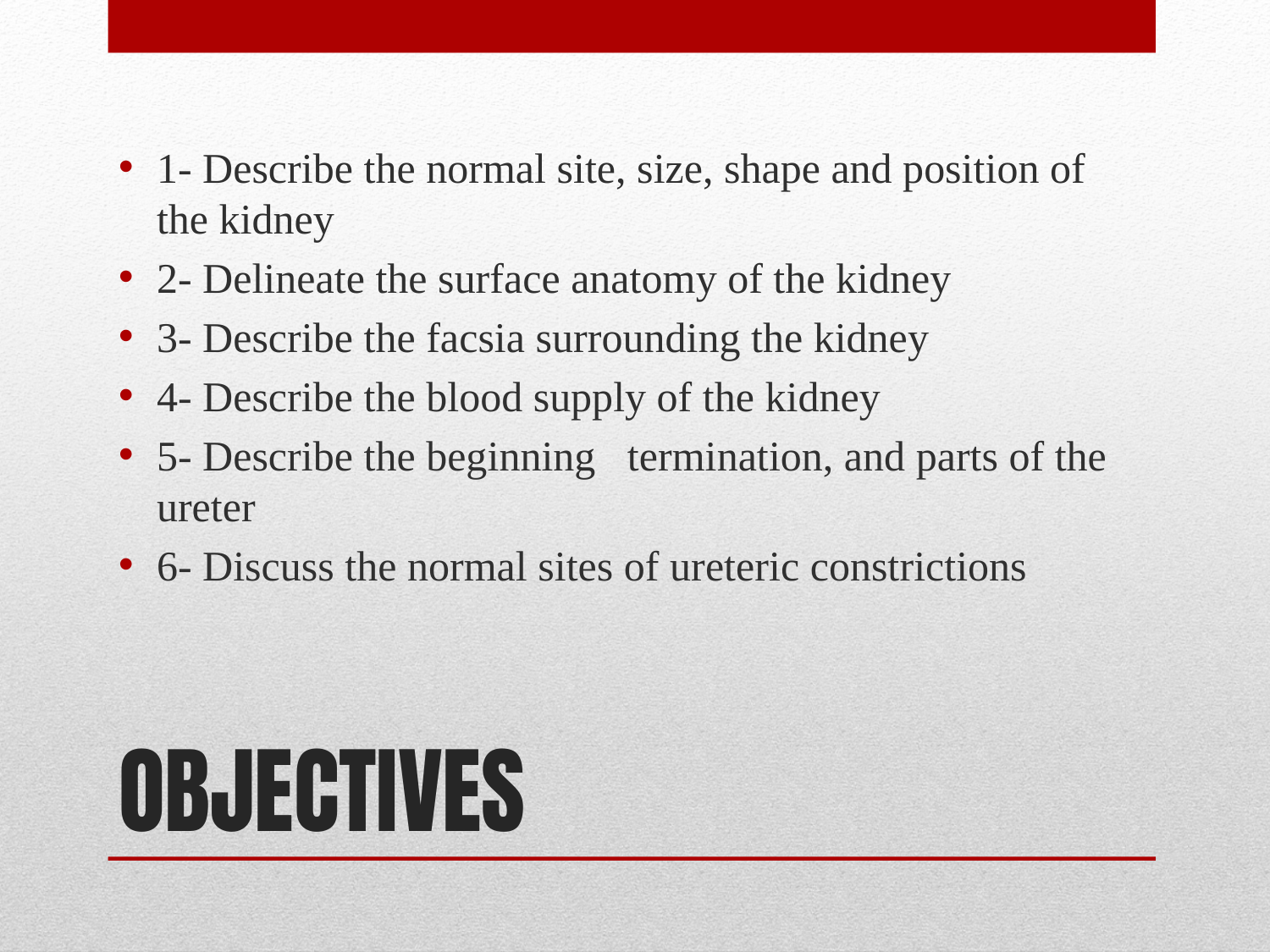

1- Describe the normal site, size, shape and position of the kidney
2- Delineate the surface anatomy of the kidney
3- Describe the facsia surrounding the kidney
4- Describe the blood supply of the kidney
5- Describe the beginning   termination, and parts of the ureter
6- Discuss the normal sites of ureteric constrictions
# OBJECTIVES